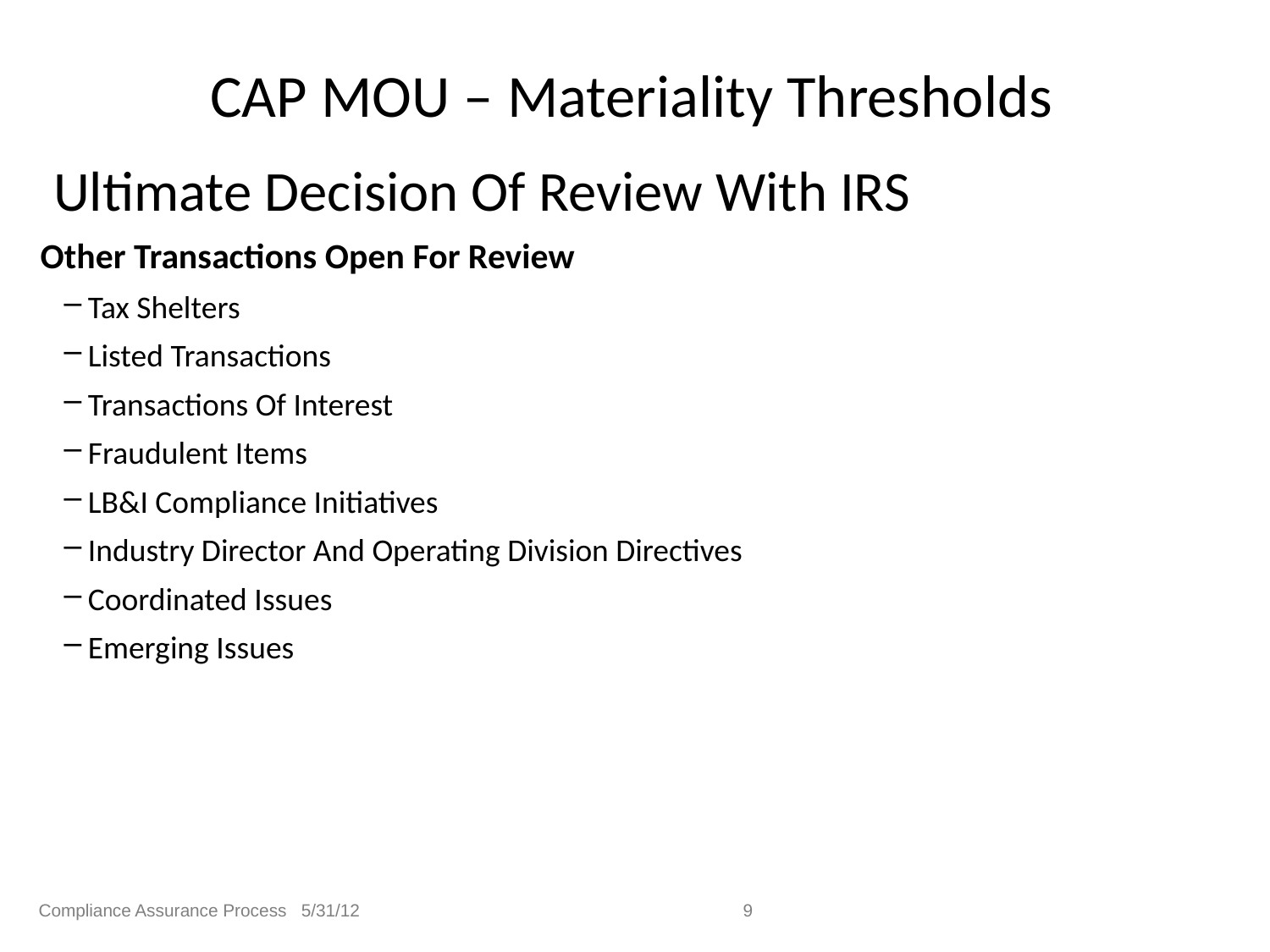

# CAP MOU – Materiality Thresholds
Ultimate Decision Of Review With IRS

Other Transactions Open For Review
Tax Shelters
Listed Transactions
Transactions Of Interest
Fraudulent Items
LB&I Compliance Initiatives
Industry Director And Operating Division Directives
Coordinated Issues
Emerging Issues

Compliance Assurance Process   5/31/12
9